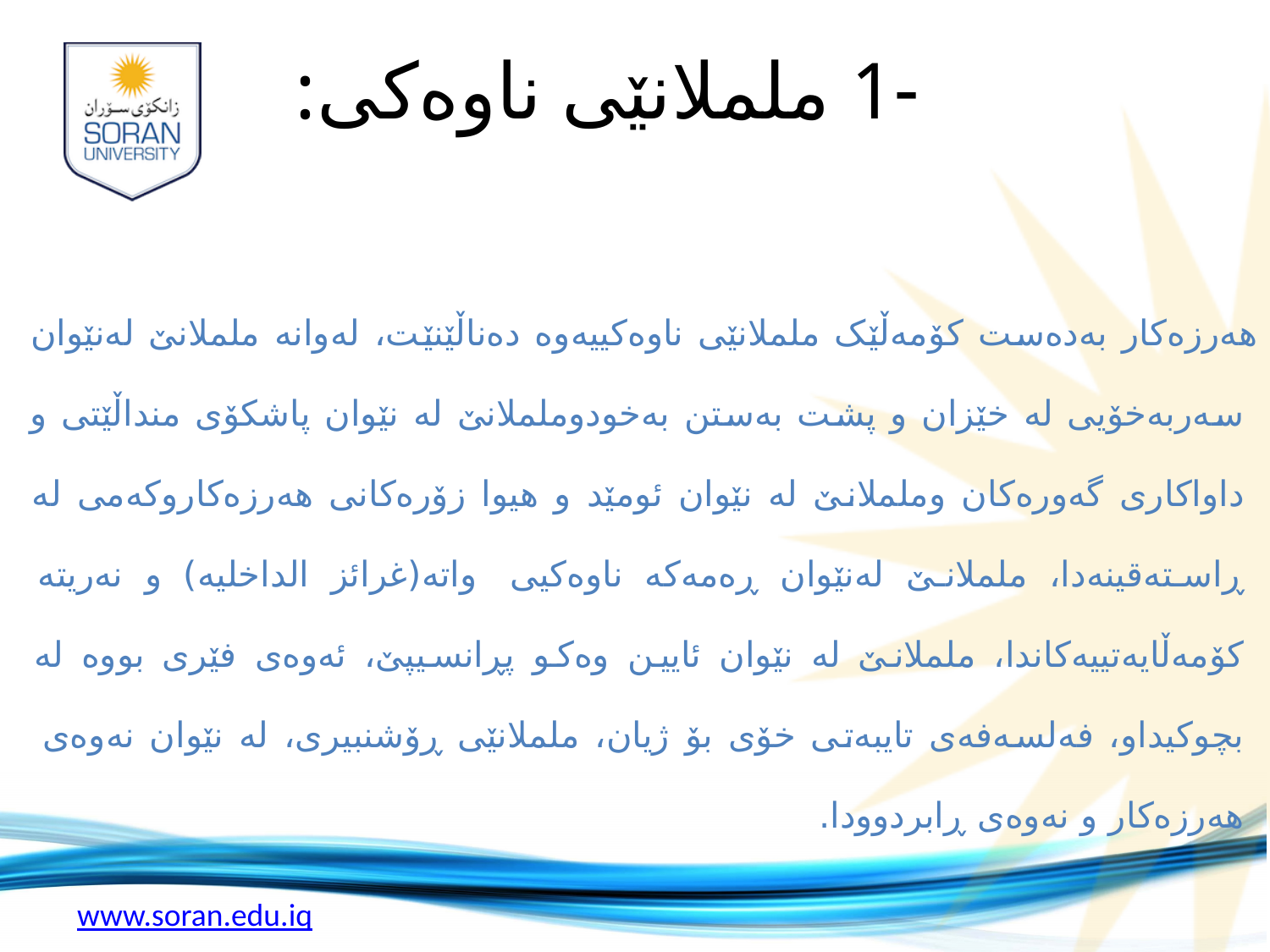

# -1 ململانێی‌ ناوه‌کی‌:
هه‌رزه‌کار به‌‌ده‌ست کۆمه‌ڵێک ململانێی‌ ناوه‌کییه‌وه‌ ده‌ناڵێنێت، له‌وانه‌ ململانێ له‌نێوان سه‌ربه‌خۆیی له‌ خێزان و پشت به‌ستن به‌خودوململانێ له‌ نێوان پاشکۆی‌ منداڵێتی‌ و داواکاری‌ گه‌وره‌کان وململانێ له‌ نێوان ئومێد و هیوا زۆره‌کانی‌ هه‌رزه‌کاروکه‌می‌ له‌ ڕاسته‌قینه‌دا، ململانێ له‌نێوان ڕه‌مه‌که‌ ناوه‌کیی‌  واته‌(غرائز الداخلیه‌) و نه‌ریته‌ کۆمه‌ڵایه‌تییه‌کاندا، ململانێ له‌ نێوان ئایین وه‌کو پڕانسیپێ، ئه‌وه‌ی فێری‌ بووه‌ له‌ بچوکیداو، فه‌لسه‌فه‌ی‌ تایبه‌تی خۆی‌‌ بۆ ژیان، ململانێی‌ ڕۆشنبیری‌، له‌ نێوان نه‌وه‌ی‌  هه‌رزه‌کار و نه‌وه‌ی‌ ڕابردوودا.